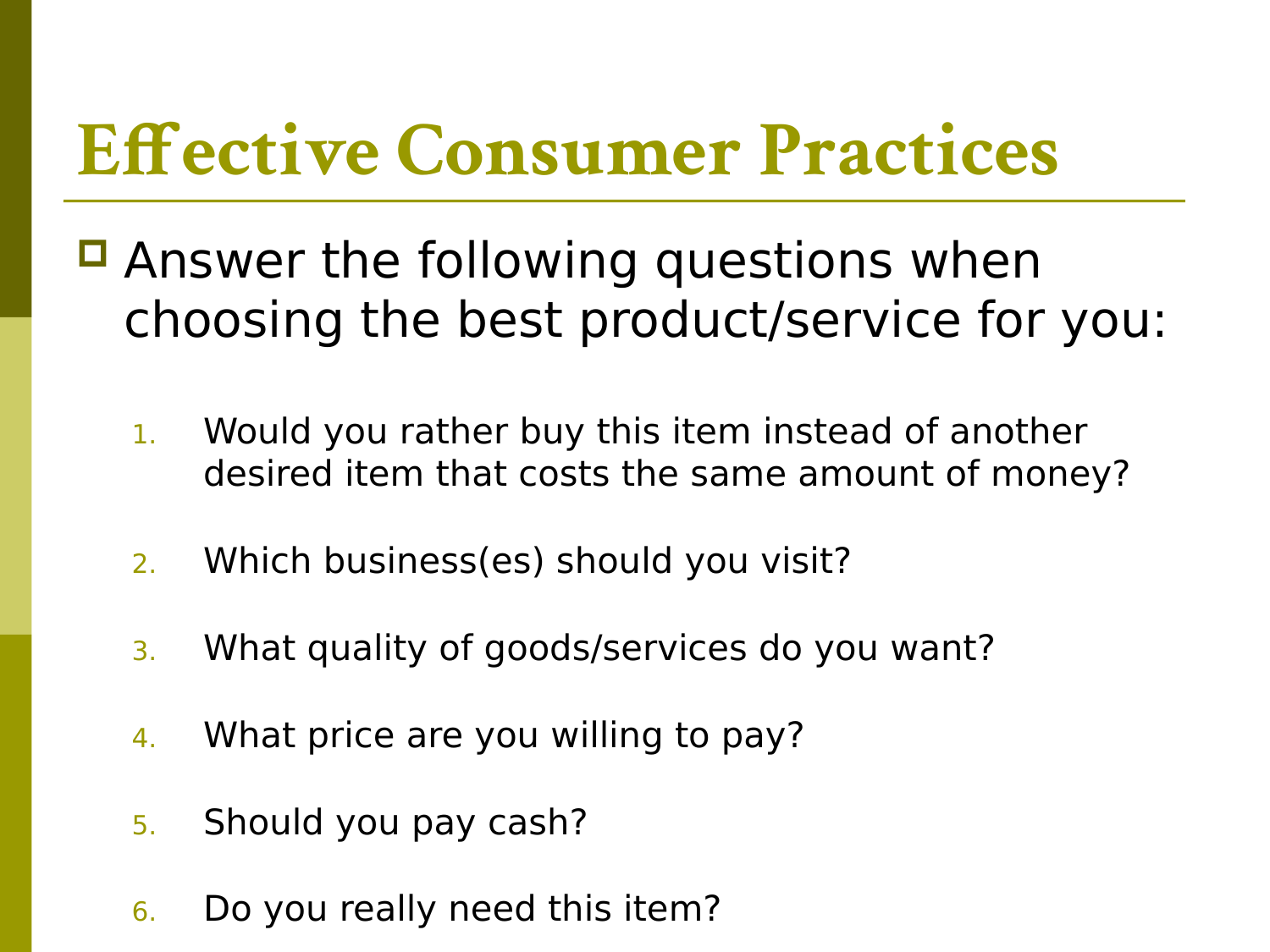

# Effective Consumer Practices
Answer the following questions when choosing the best product/service for you:

Would you rather buy this item instead of another desired item that costs the same amount of money?

Which business(es) should you visit?

What quality of goods/services do you want?

What price are you willing to pay?

Should you pay cash?

Do you really need this item?

If you buy this, what do you have to give up buying?